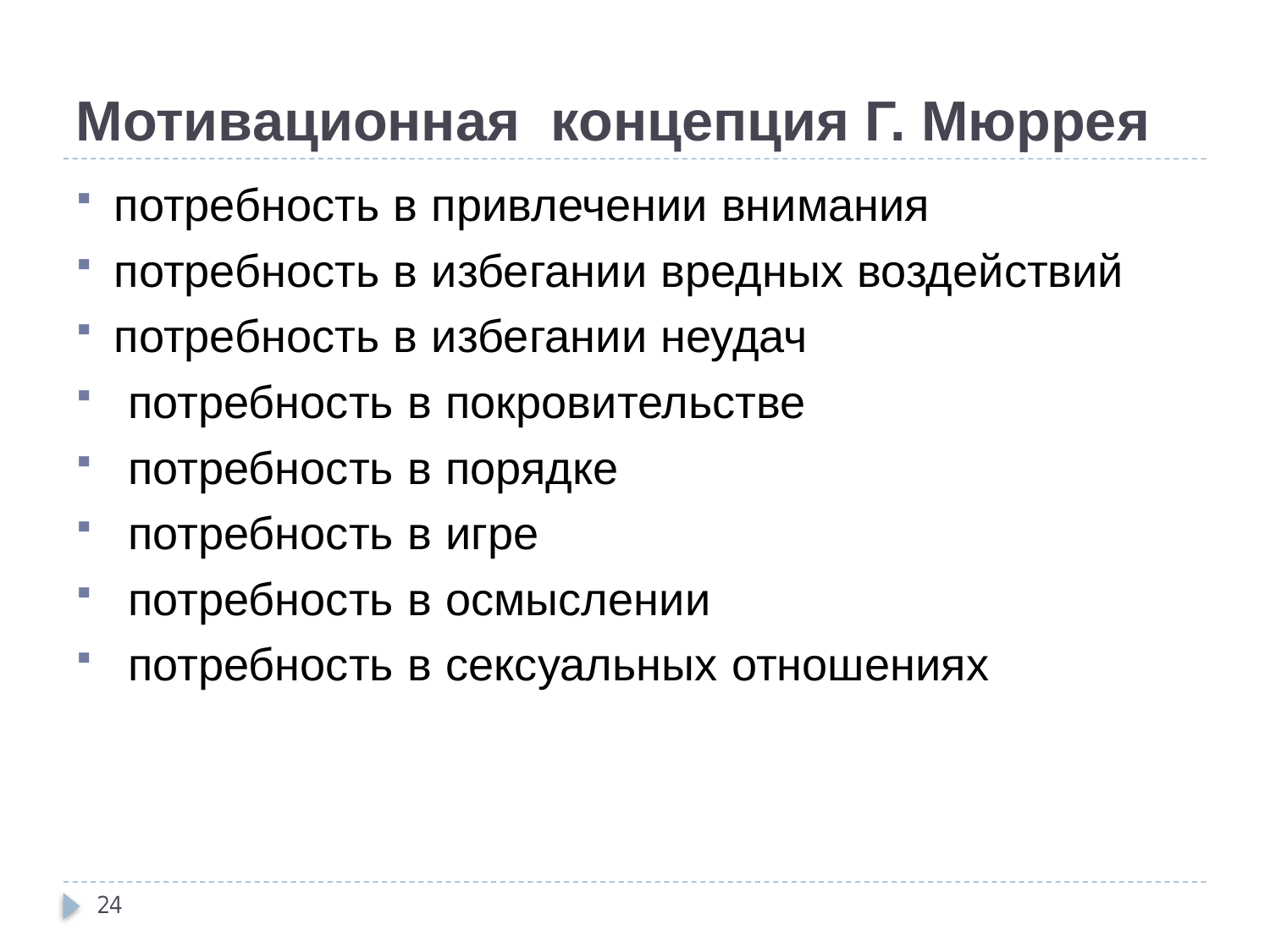

# Мотивационная  концепция Г. Мюррея
потребность в привлечении внимания
потребность в избегании вредных воздействий
потребность в избегании неудач
 потребность в покровительстве
 потребность в порядке
 потребность в игре
 потребность в осмыслении
 потребность в сексуальных отношениях

24